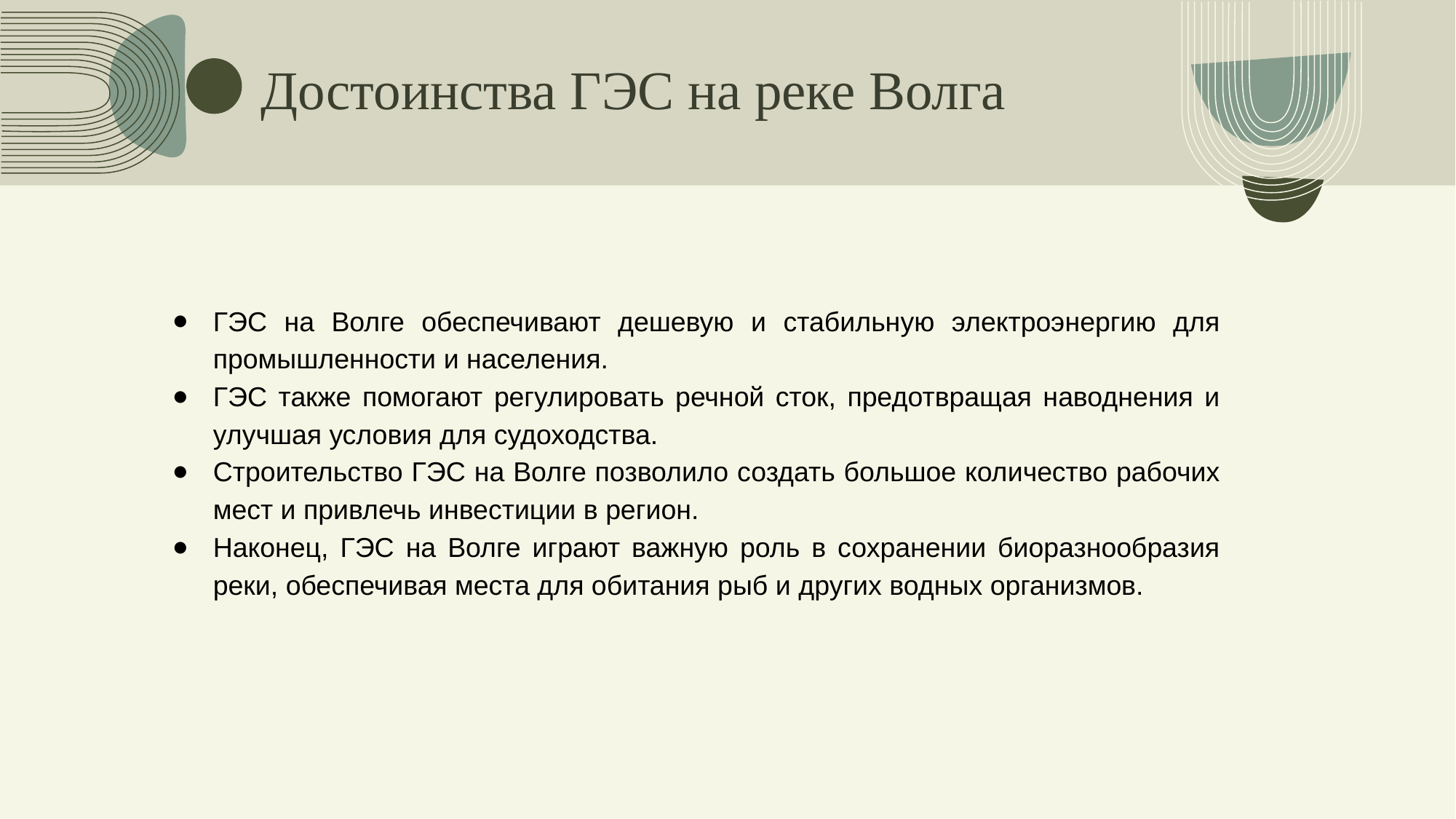

# Достоинства ГЭС на реке Волга
ГЭС на Волге обеспечивают дешевую и стабильную электроэнергию для промышленности и населения.
ГЭС также помогают регулировать речной сток, предотвращая наводнения и улучшая условия для судоходства.
Строительство ГЭС на Волге позволило создать большое количество рабочих мест и привлечь инвестиции в регион.
Наконец, ГЭС на Волге играют важную роль в сохранении биоразнообразия реки, обеспечивая места для обитания рыб и других водных организмов.